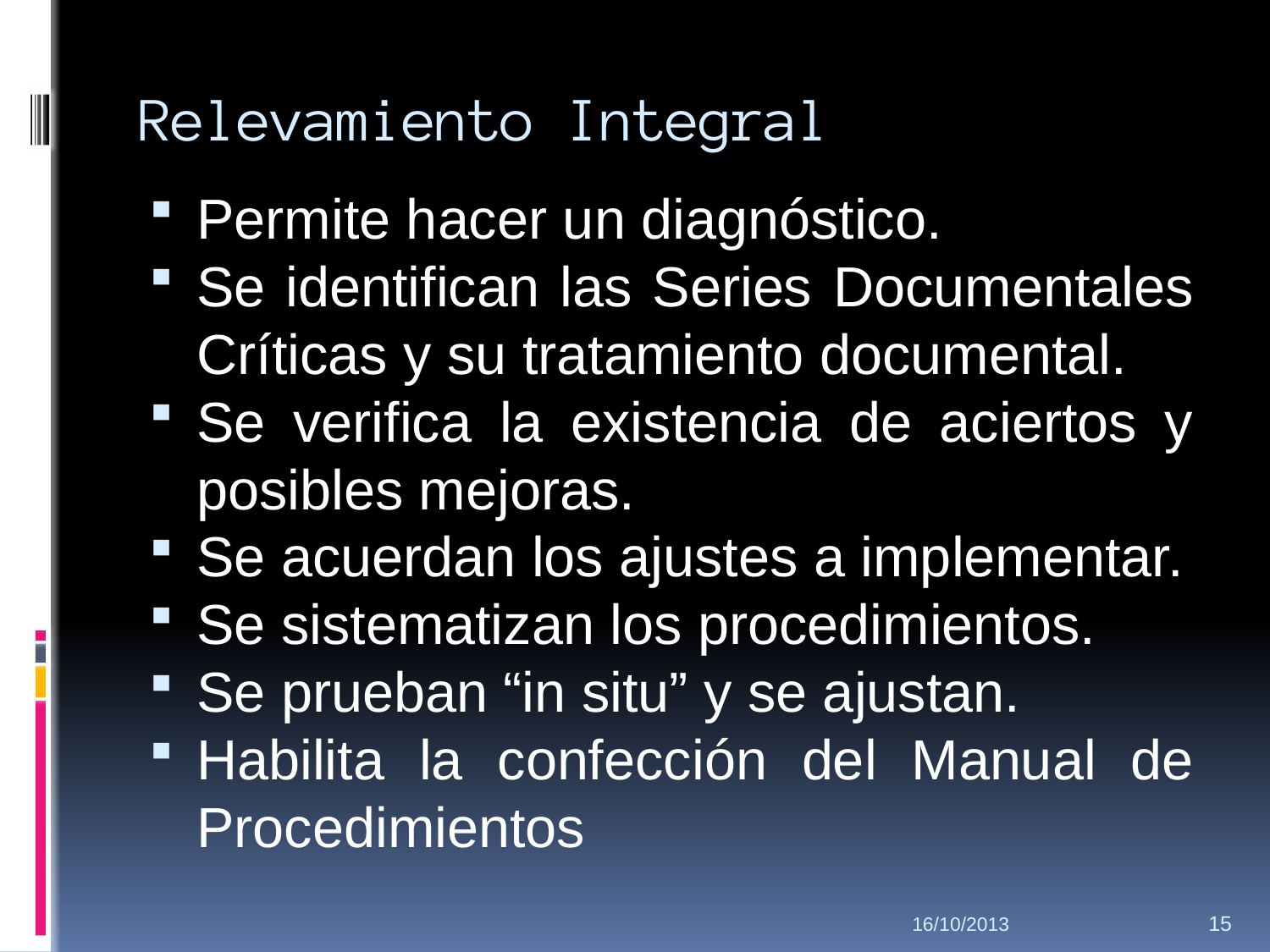

# Relevamiento Integral
Permite hacer un diagnóstico.
Se identifican las Series Documentales Críticas y su tratamiento documental.
Se verifica la existencia de aciertos y posibles mejoras.
Se acuerdan los ajustes a implementar.
Se sistematizan los procedimientos.
Se prueban “in situ” y se ajustan.
Habilita la confección del Manual de Procedimientos

16/10/2013
15